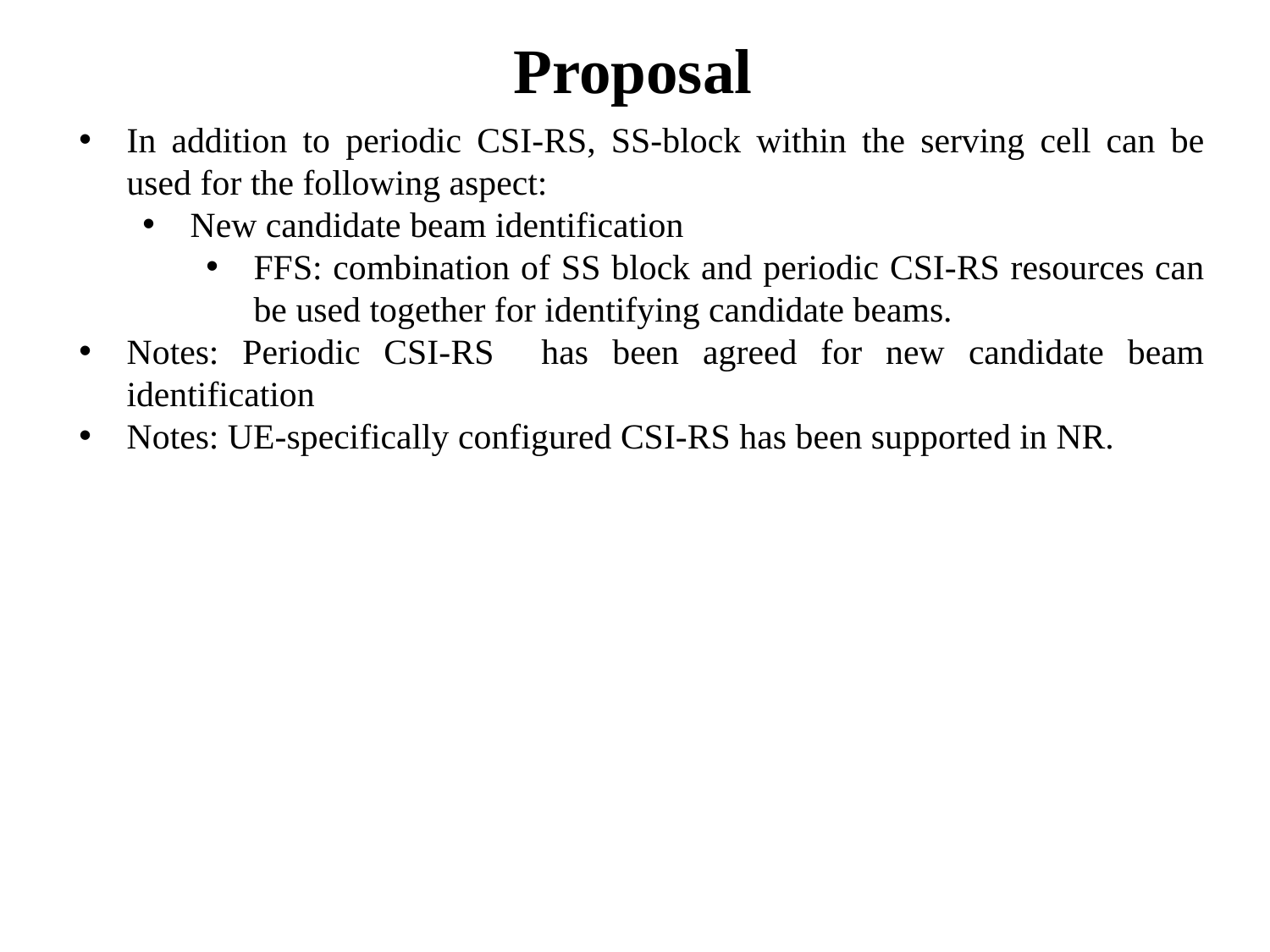

# Proposal
In addition to periodic CSI-RS, SS-block within the serving cell can be used for the following aspect:
New candidate beam identification
FFS: combination of SS block and periodic CSI-RS resources can be used together for identifying candidate beams.
Notes: Periodic CSI-RS  has been agreed for new candidate beam identification
Notes: UE-specifically configured CSI-RS has been supported in NR.